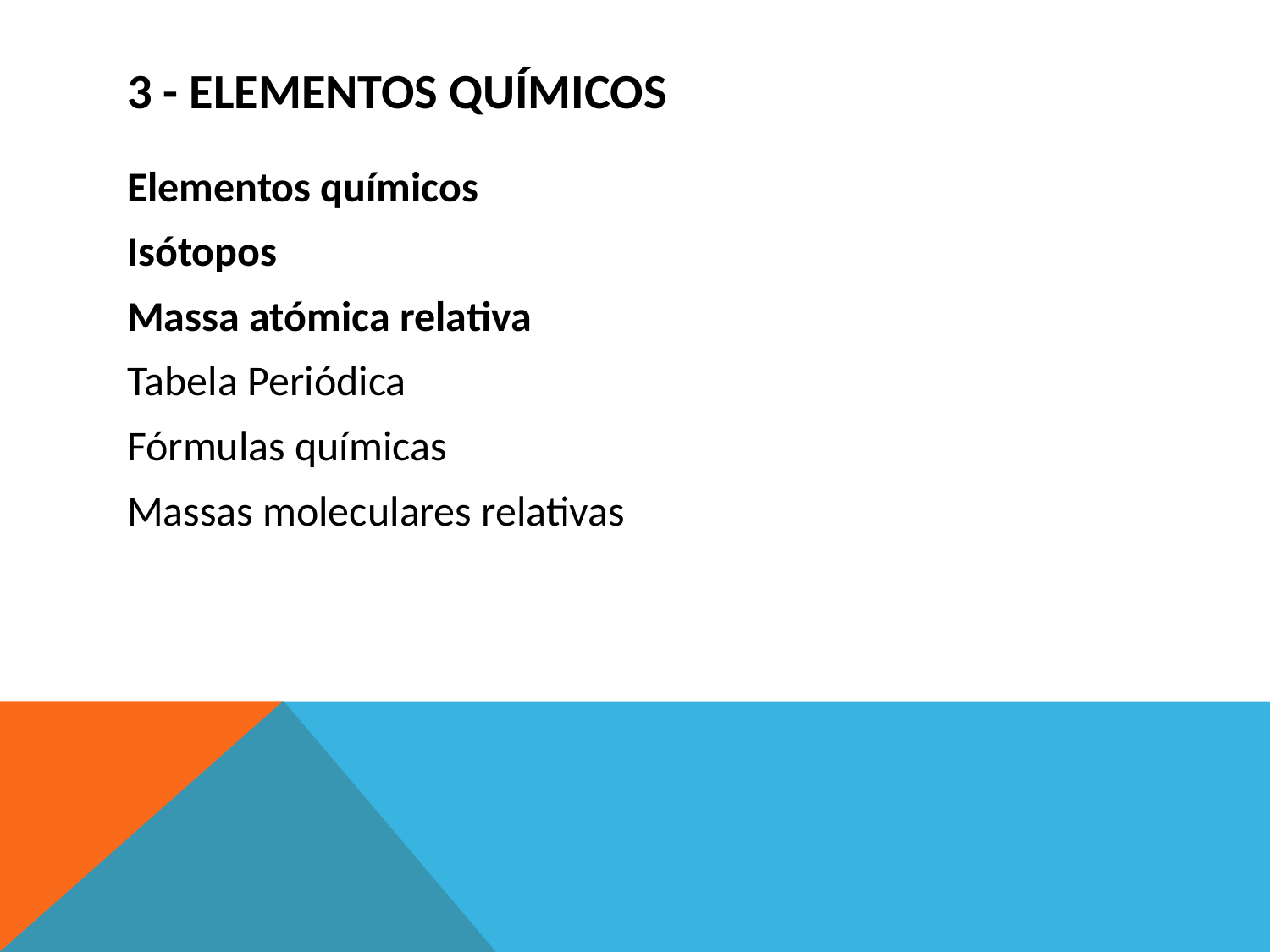

# 3 - ELEMENTOS QUÍMICOS
Elementos químicos
Isótopos
Massa atómica relativa
Tabela Periódica
Fórmulas químicas
Massas moleculares relativas